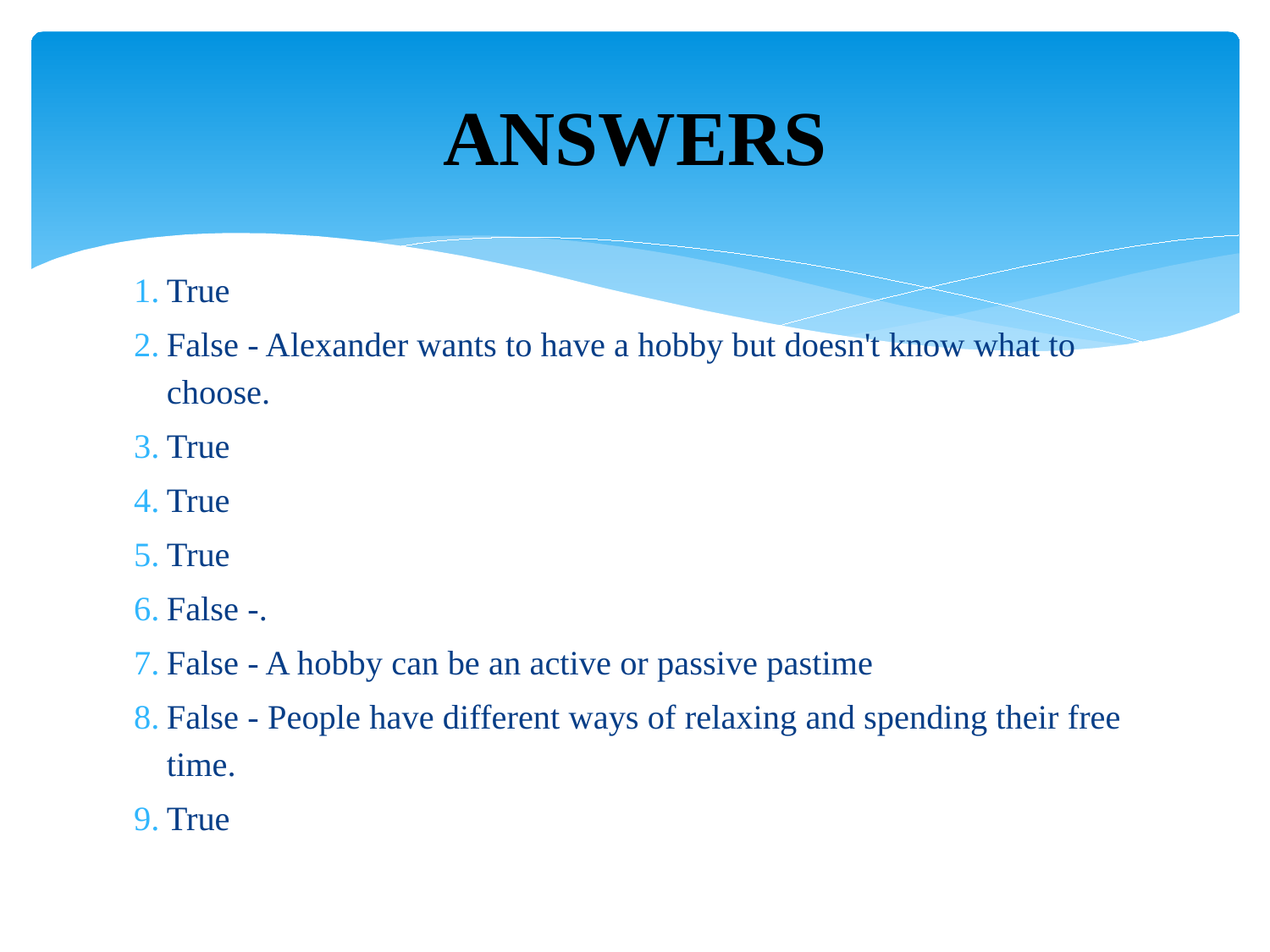

# ANSWERS
True
False - Alexander wants to have a hobby but doesn't know what to choose.
True
True
True
False -.
False - A hobby can be an active or passive pastime
False - People have different ways of relaxing and spending their free time.
True